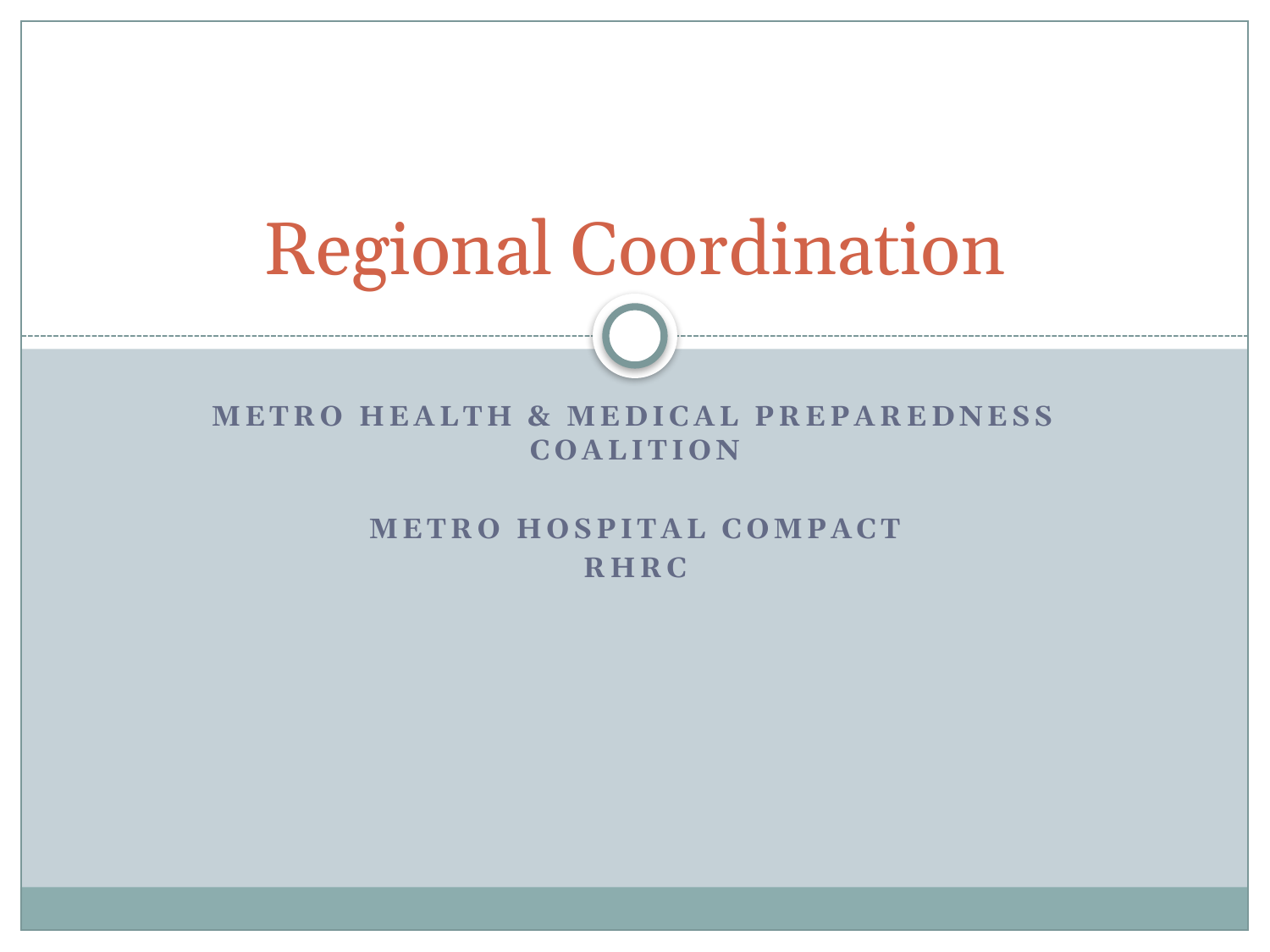

# Regional Coordination
Metro Health & Medical preparedness Coalition

Metro Hospital Compact
RHRC